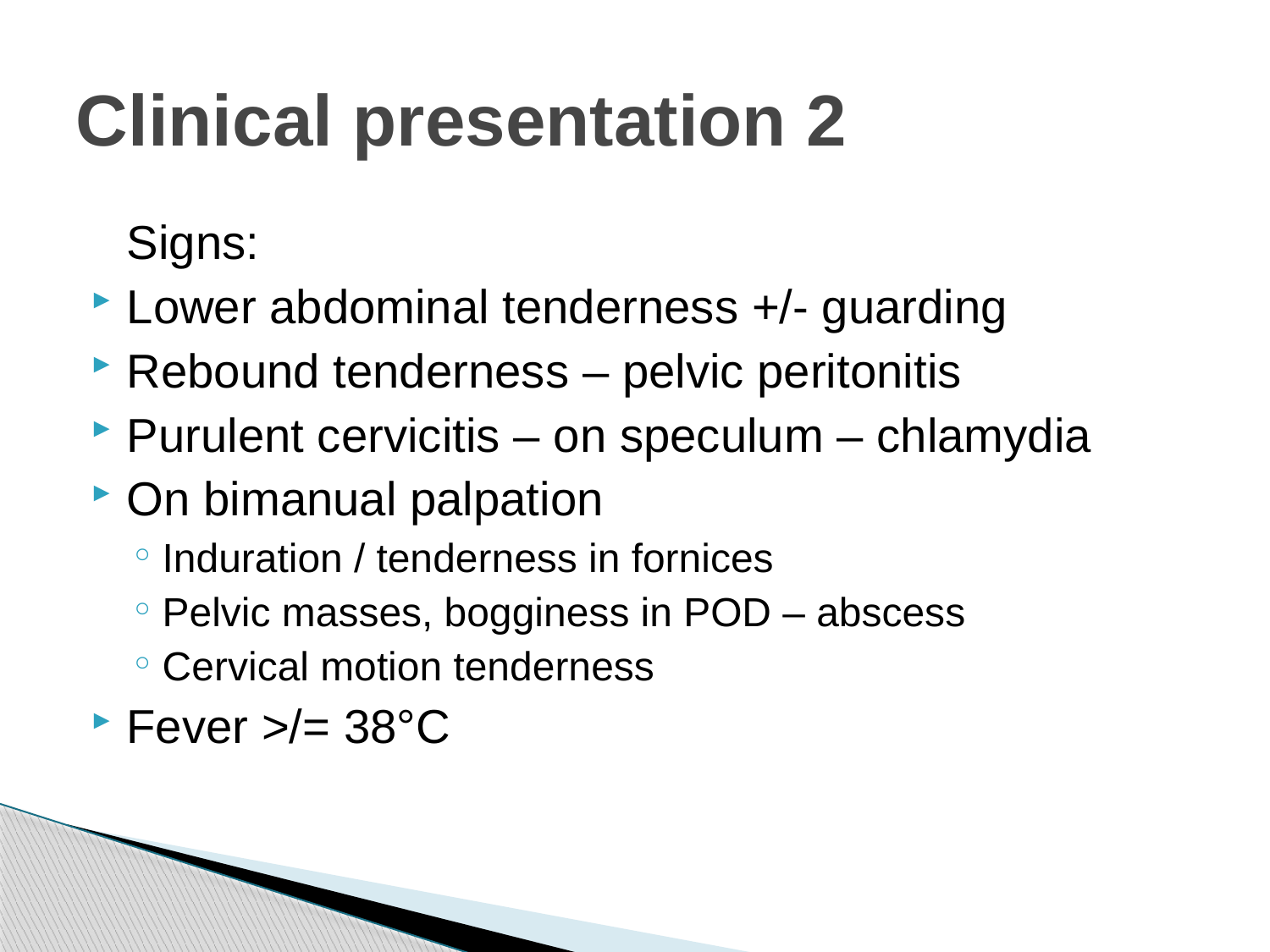

# Clinical presentation 2
	Signs:
Lower abdominal tenderness +/- guarding
Rebound tenderness – pelvic peritonitis
Purulent cervicitis – on speculum – chlamydia
On bimanual palpation
Induration / tenderness in fornices
Pelvic masses, bogginess in POD – abscess
Cervical motion tenderness
Fever ˃/= 38°C